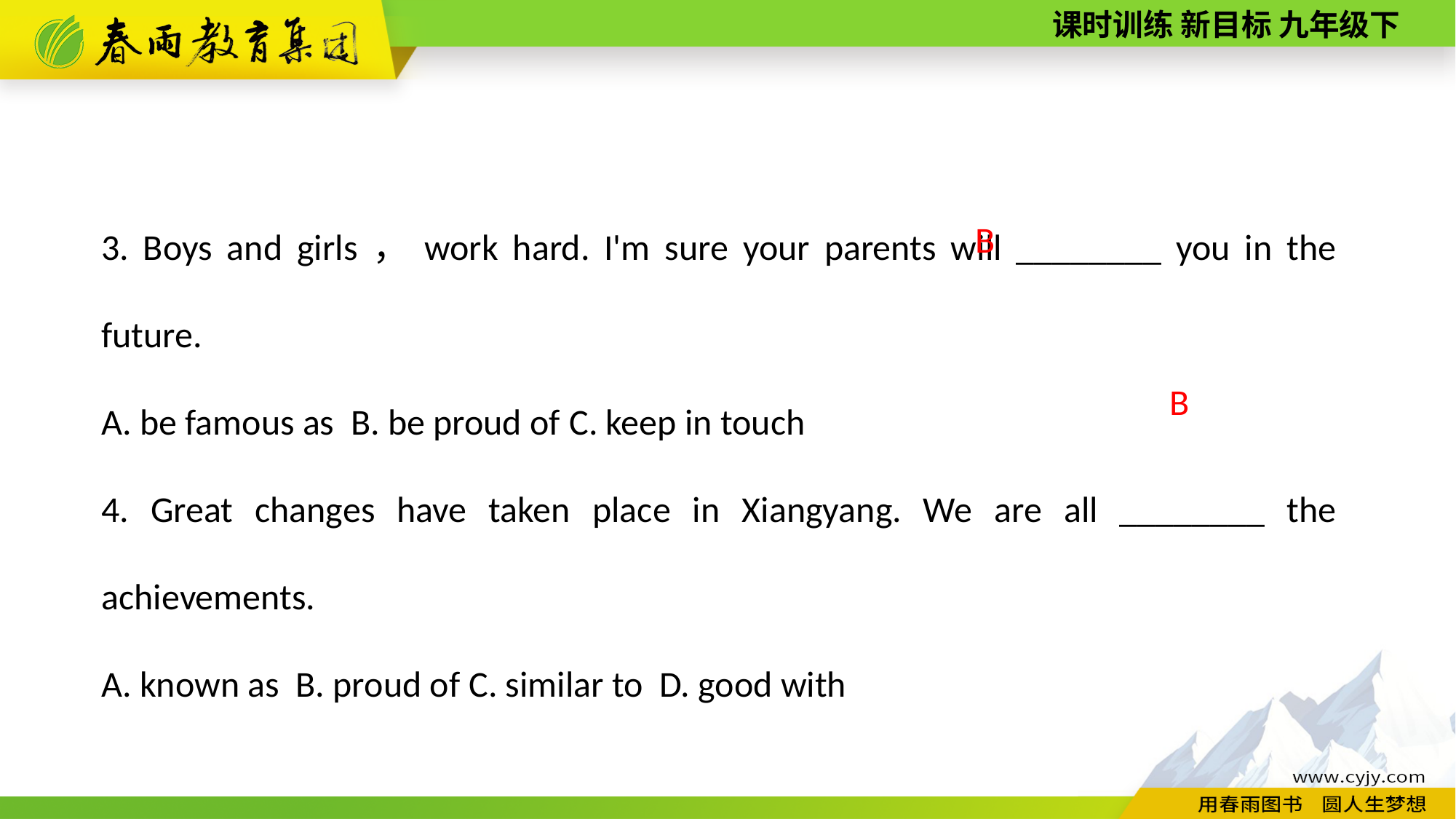

3. Boys and girls，work hard. I'm sure your parents will ________ you in the future.
A. be famous as  B. be proud of  C. keep in touch
4. Great changes have taken place in Xiangyang. We are all ________ the achievements.
A. known as  B. proud of  C. similar to  D. good with
B
B